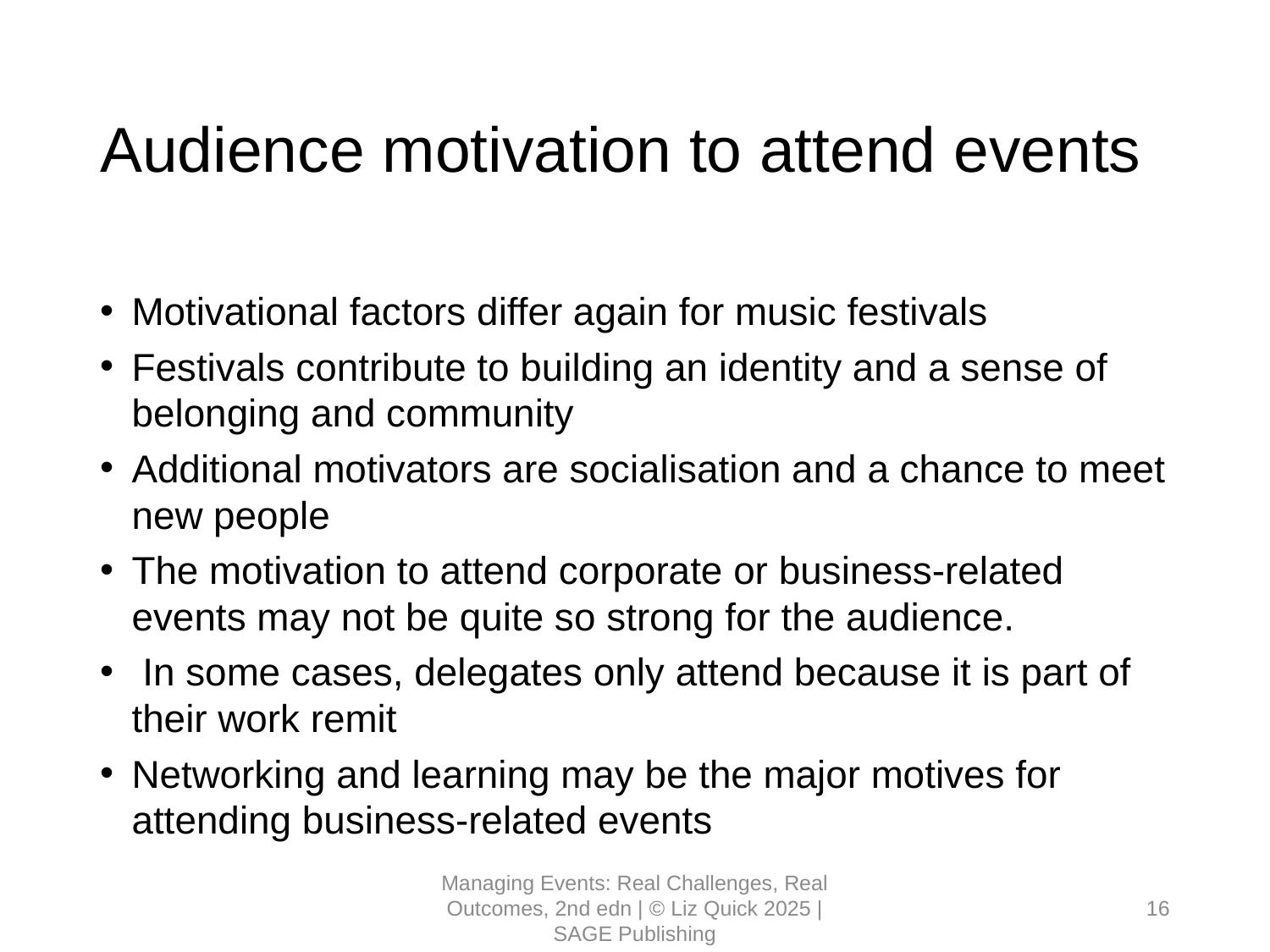

# Audience motivation to attend events
Motivational factors differ again for music festivals
Festivals contribute to building an identity and a sense of belonging and community
Additional motivators are socialisation and a chance to meet new people
The motivation to attend corporate or business-related events may not be quite so strong for the audience.
 In some cases, delegates only attend because it is part of their work remit
Networking and learning may be the major motives for attending business-related events
Managing Events: Real Challenges, Real Outcomes, 2nd edn | © Liz Quick 2025 | SAGE Publishing
16